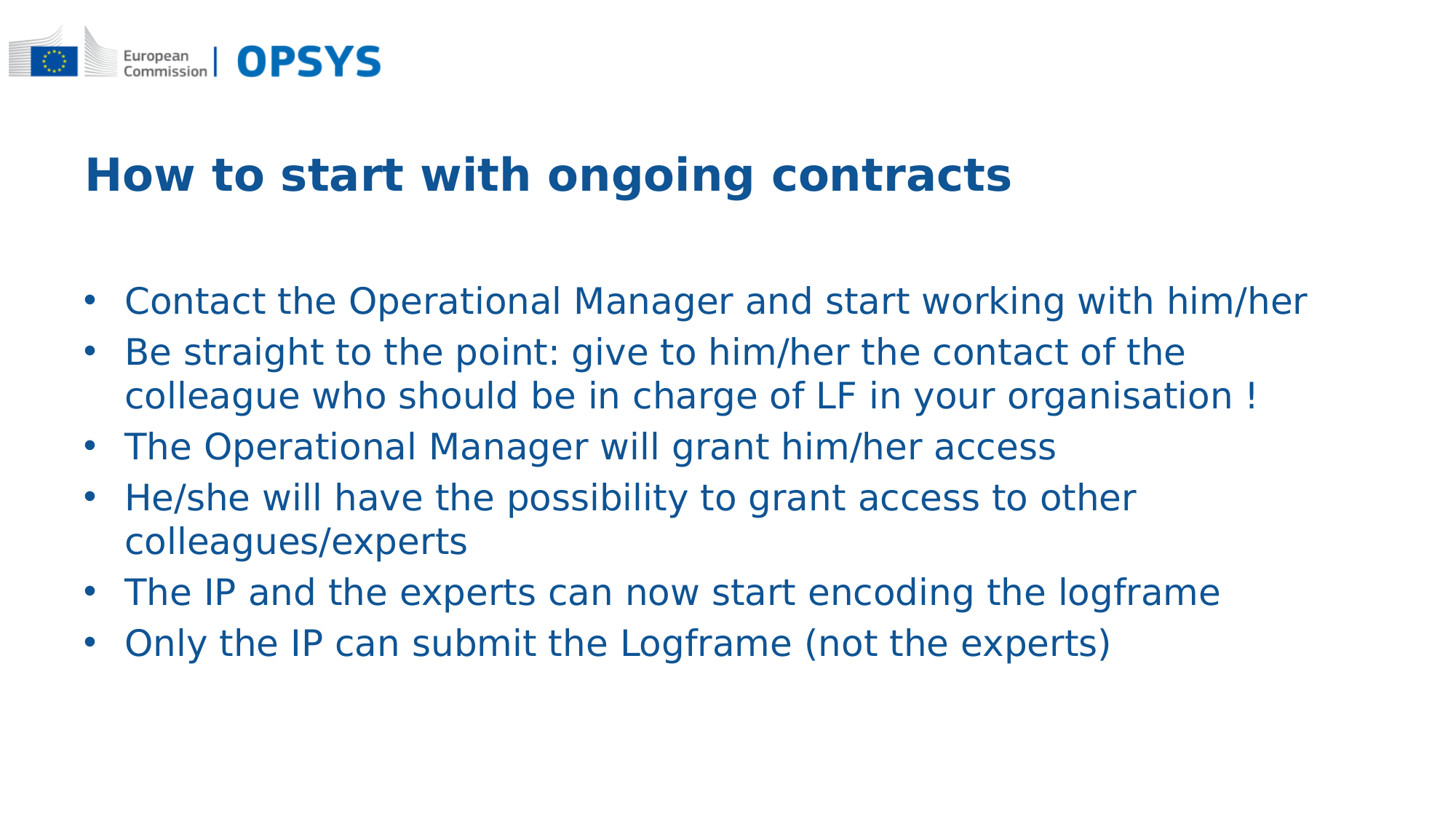

# How to start with ongoing contracts
Contact the Operational Manager and start working with him/her
Be straight to the point: give to him/her the contact of the colleague who should be in charge of LF in your organisation !
The Operational Manager will grant him/her access
He/she will have the possibility to grant access to other colleagues/experts
The IP and the experts can now start encoding the logframe
Only the IP can submit the Logframe (not the experts)